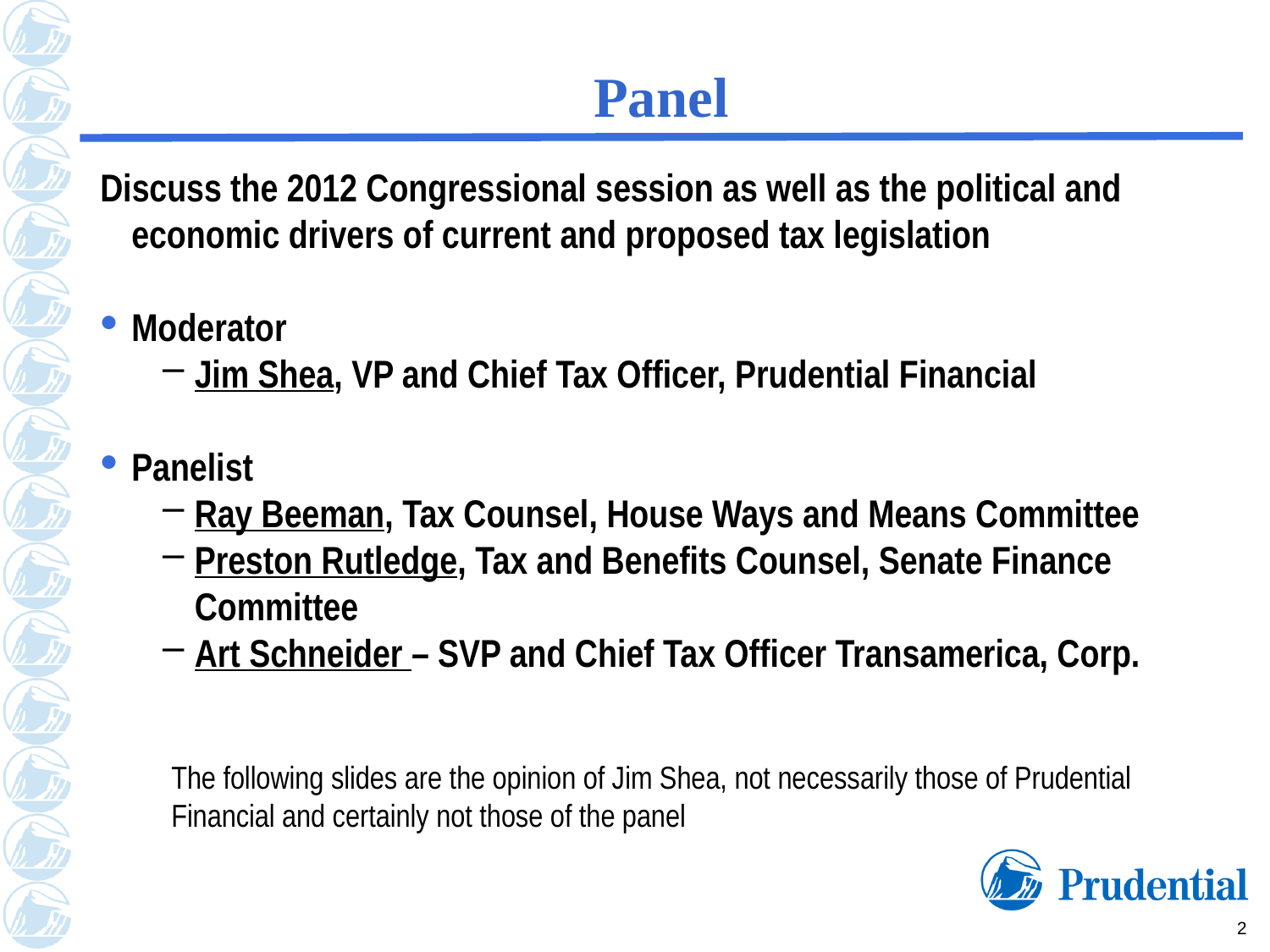

# Panel
Discuss the 2012 Congressional session as well as the political and economic drivers of current and proposed tax legislation

Moderator
Jim Shea, VP and Chief Tax Officer, Prudential Financial

Panelist
Ray Beeman, Tax Counsel, House Ways and Means Committee
Preston Rutledge, Tax and Benefits Counsel, Senate Finance Committee
Art Schneider – SVP and Chief Tax Officer Transamerica, Corp.
The following slides are the opinion of Jim Shea, not necessarily those of Prudential Financial and certainly not those of the panel
2